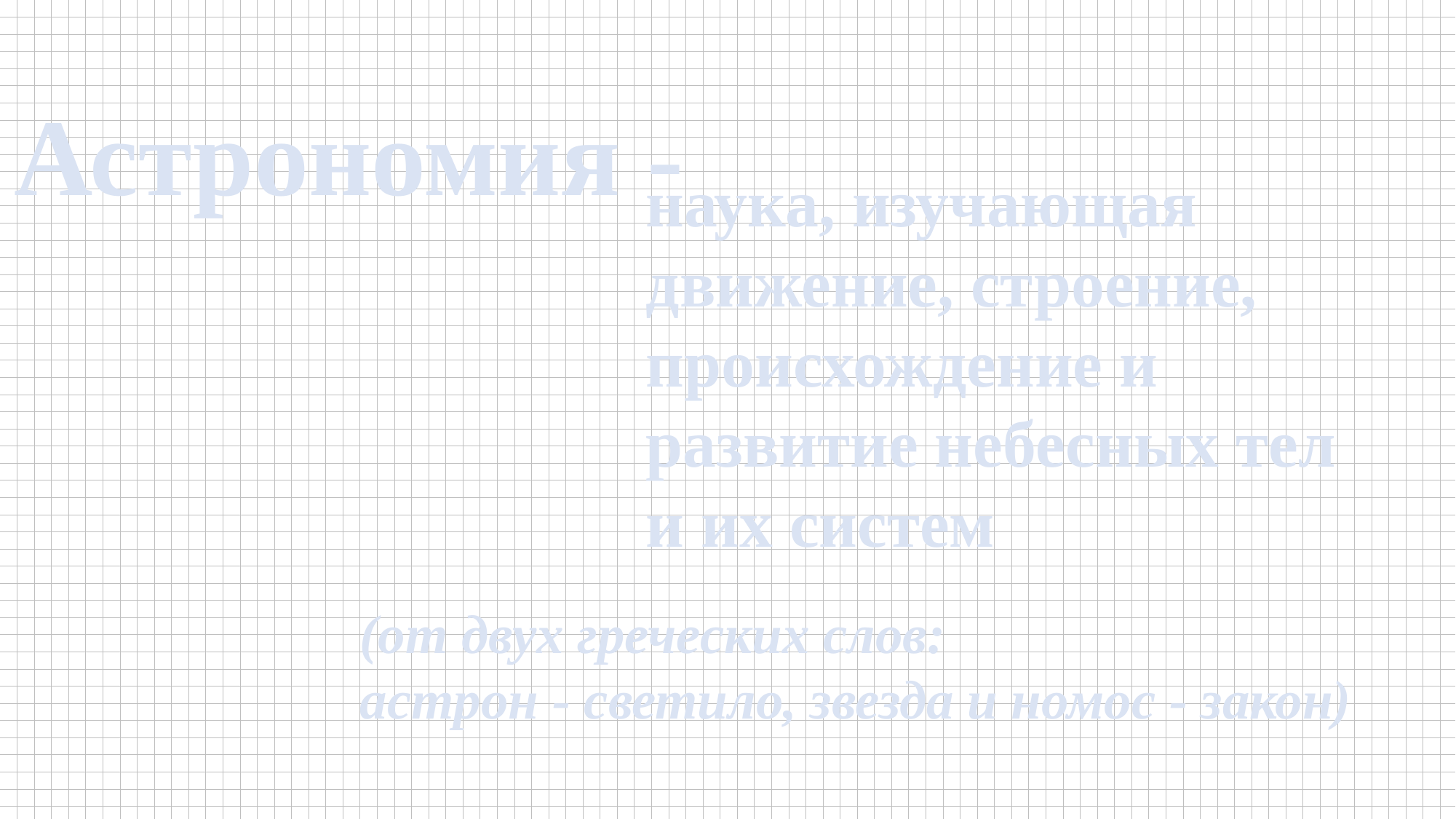

Астрономия -
наука, изучающая движение, строение, происхождение и развитие небесных тел и их систем
(от двух греческих слов:
астрон - светило, звезда и номос - закон)